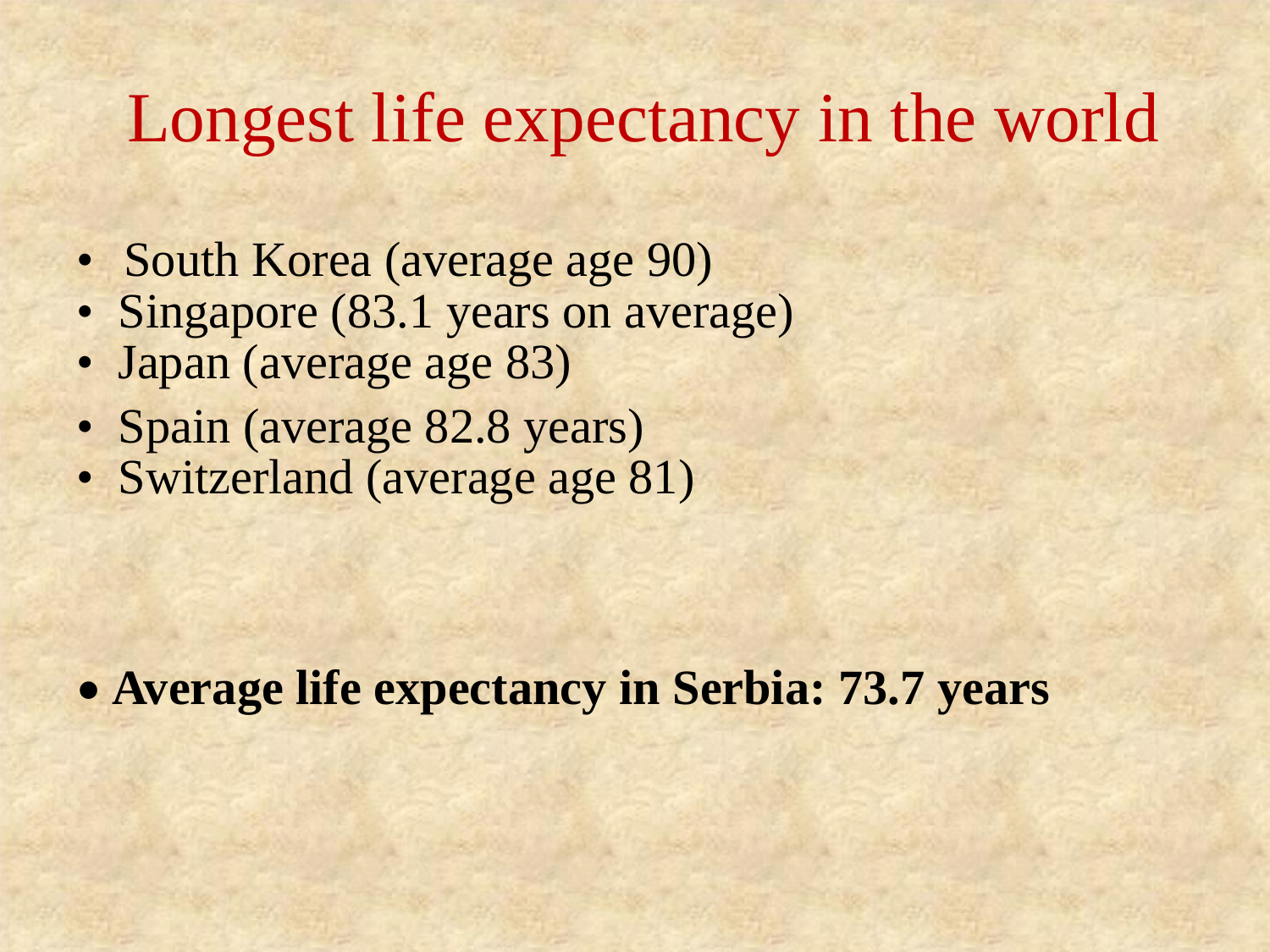

Longest life expectancy in the world
• South Korea (average age 90)
•  Singapore (83.1 years on average)
•  Japan (average age 83)

•  Spain (average 82.8 years)
•  Switzerland (average age 81)
• Average life expectancy in Serbia: 73.7 years